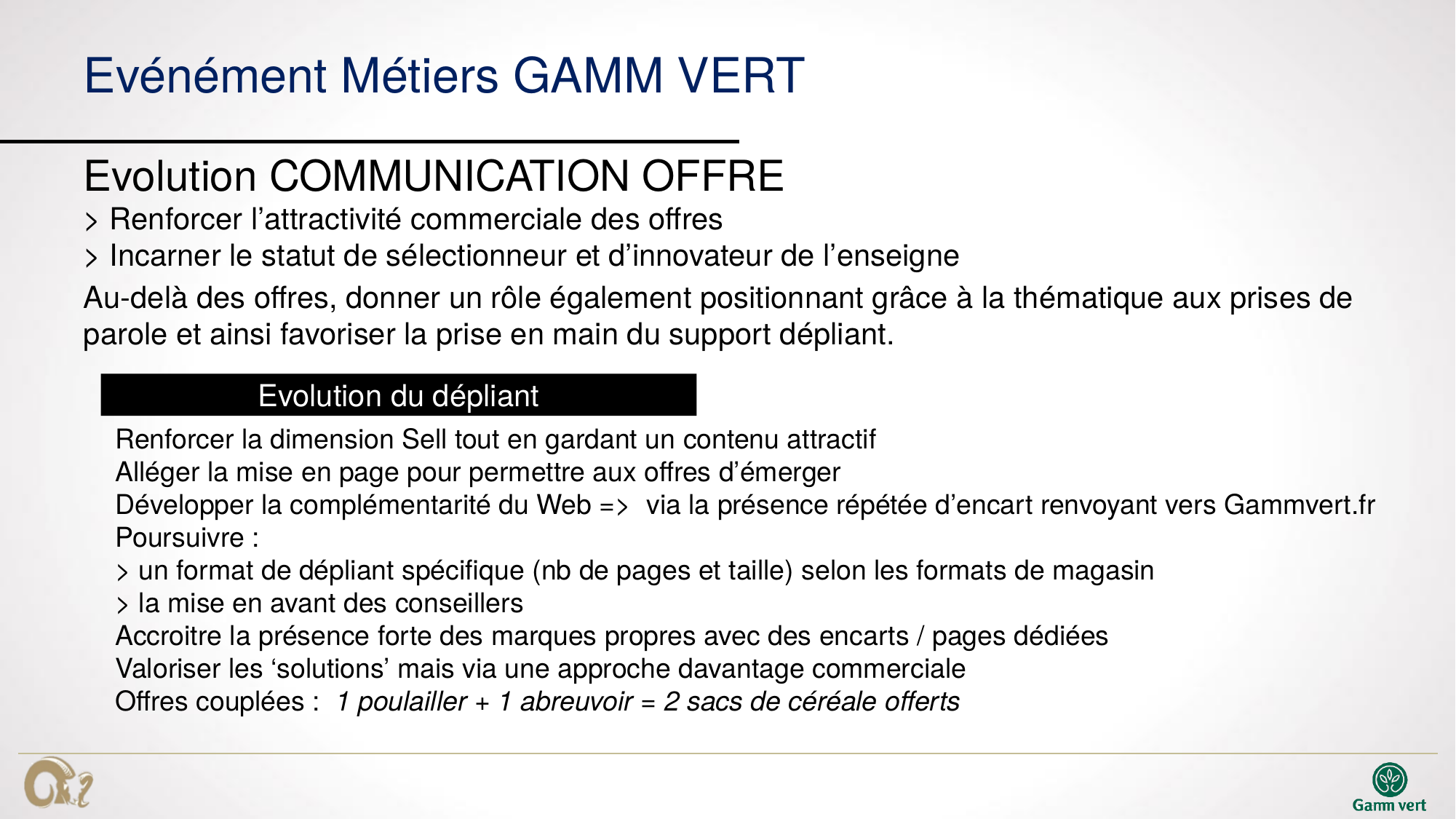

# Evénément Métiers GAMM VERT
Evolution COMMUNICATION OFFRE
> Renforcer l’attractivité commerciale des offres
> Incarner le statut de sélectionneur et d’innovateur de l’enseigne
Au-delà des offres, donner un rôle également positionnant grâce à la thématique aux prises de parole et ainsi favoriser la prise en main du support dépliant.
Evolution du dépliant
Renforcer la dimension Sell tout en gardant un contenu attractif
Alléger la mise en page pour permettre aux offres d’émerger
Développer la complémentarité du Web =>  via la présence répétée d’encart renvoyant vers Gammvert.fr
Poursuivre :
> un format de dépliant spécifique (nb de pages et taille) selon les formats de magasin
> la mise en avant des conseillers
Accroitre la présence forte des marques propres avec des encarts / pages dédiées
Valoriser les ‘solutions’ mais via une approche davantage commerciale
Offres couplées :  1 poulailler + 1 abreuvoir = 2 sacs de céréale offerts